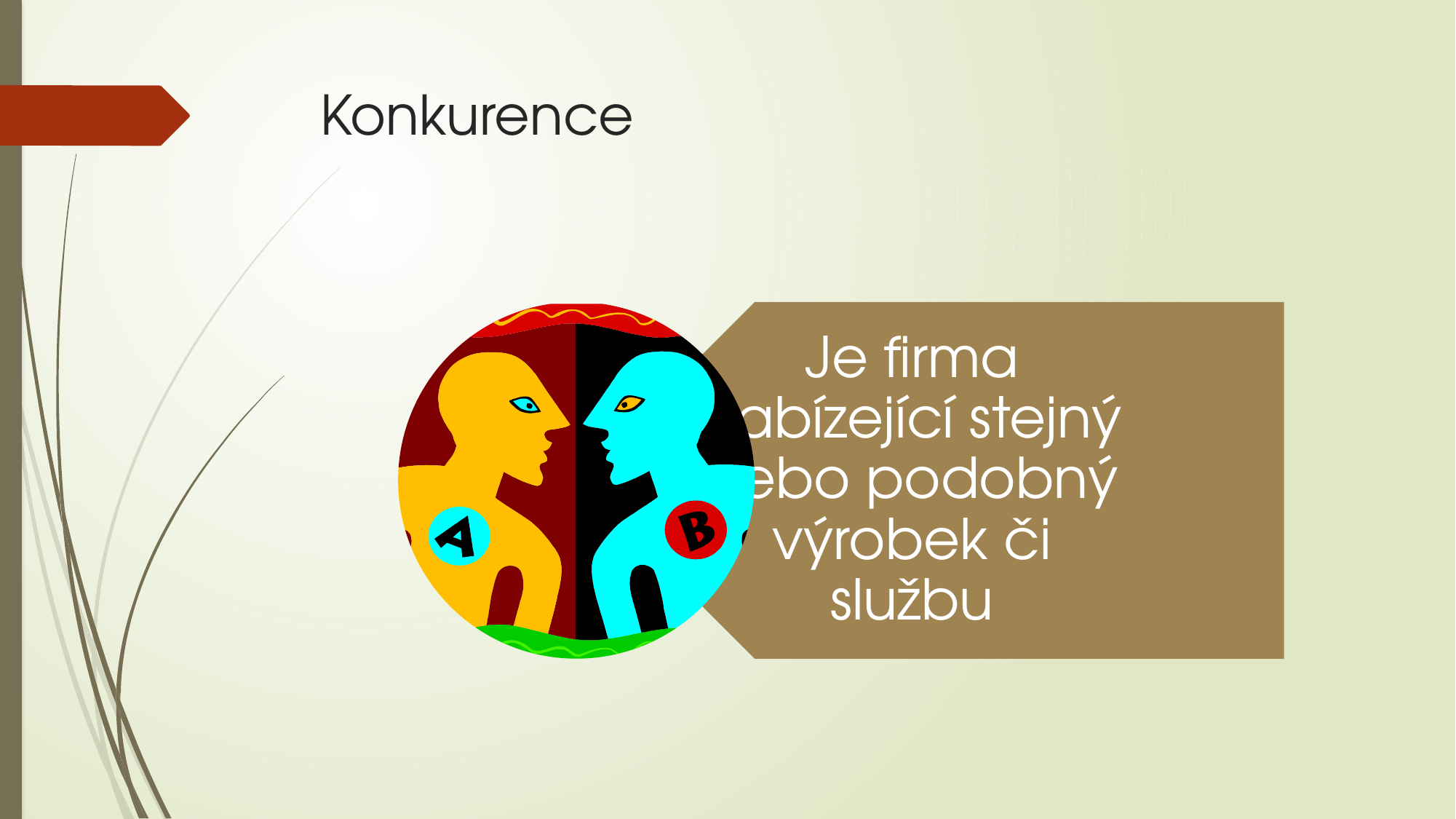

# Konkurence
Je firma nabízející stejný nebo podobný výrobek či službu